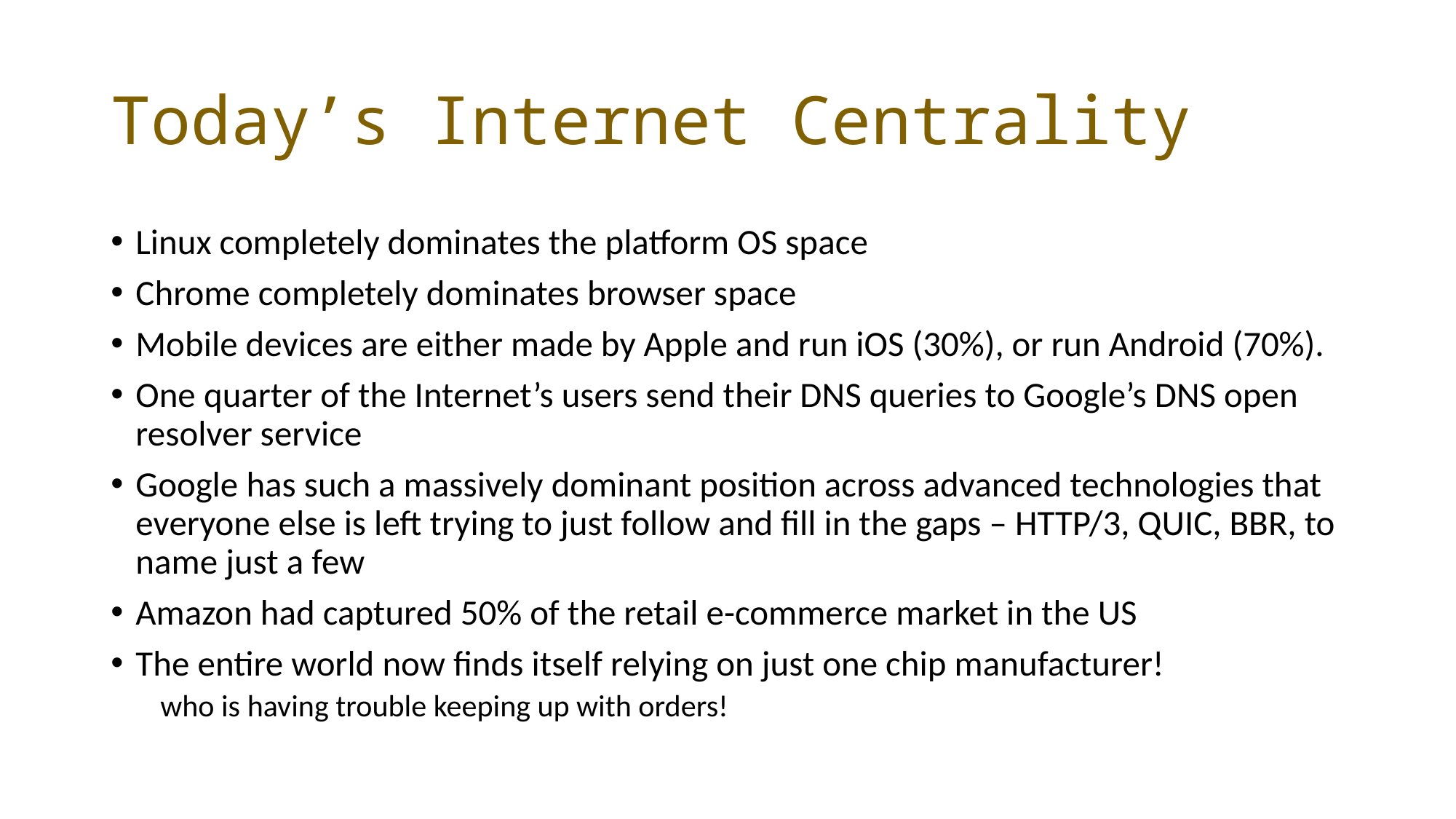

# Today’s Internet Centrality
Linux completely dominates the platform OS space
Chrome completely dominates browser space
Mobile devices are either made by Apple and run iOS (30%), or run Android (70%).
One quarter of the Internet’s users send their DNS queries to Google’s DNS open resolver service
Google has such a massively dominant position across advanced technologies that everyone else is left trying to just follow and fill in the gaps – HTTP/3, QUIC, BBR, to name just a few
Amazon had captured 50% of the retail e-commerce market in the US
The entire world now finds itself relying on just one chip manufacturer!
who is having trouble keeping up with orders!